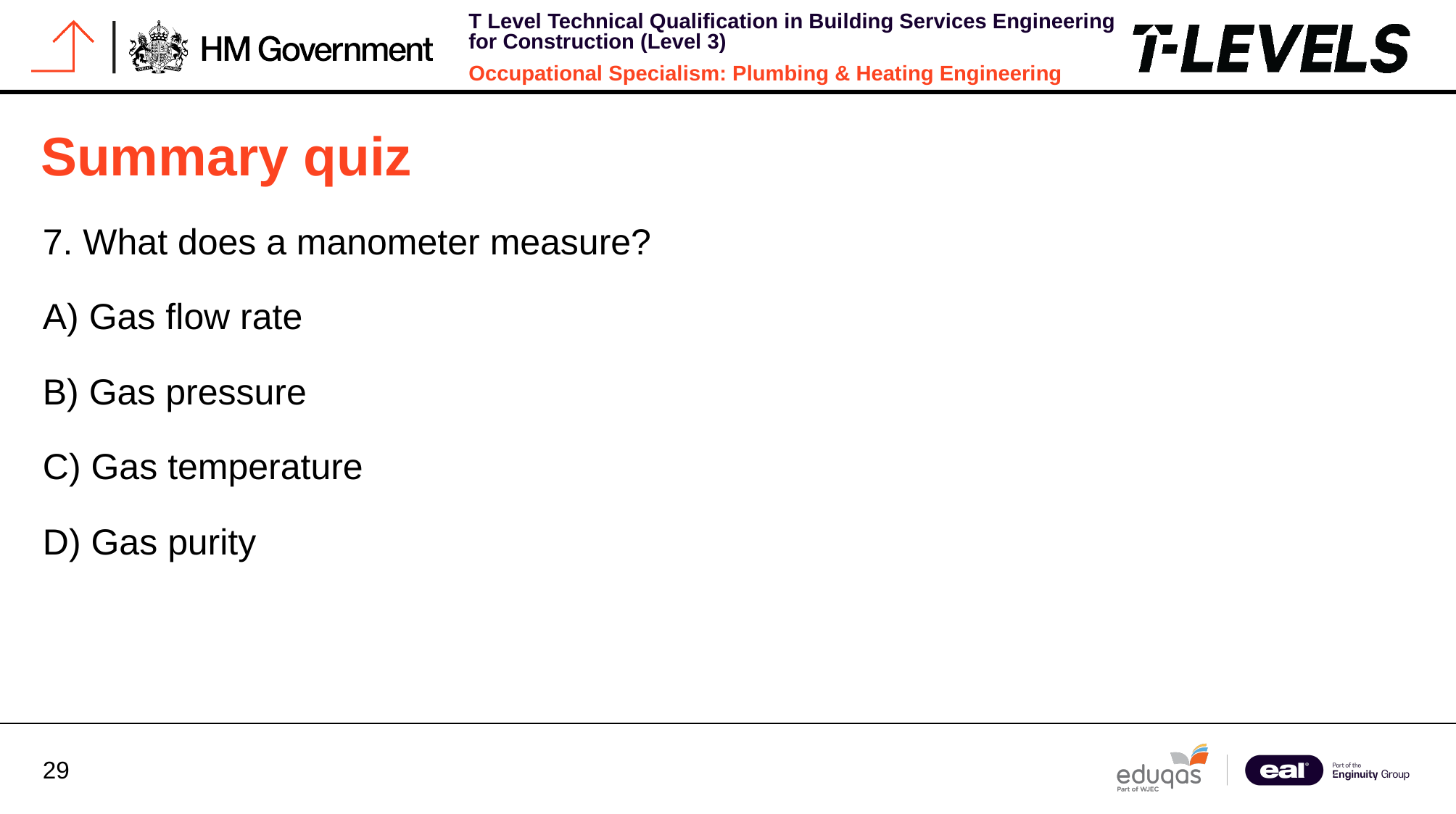

# Summary quiz
7. What does a manometer measure?
A) Gas flow rate
B) Gas pressure
C) Gas temperature
D) Gas purity